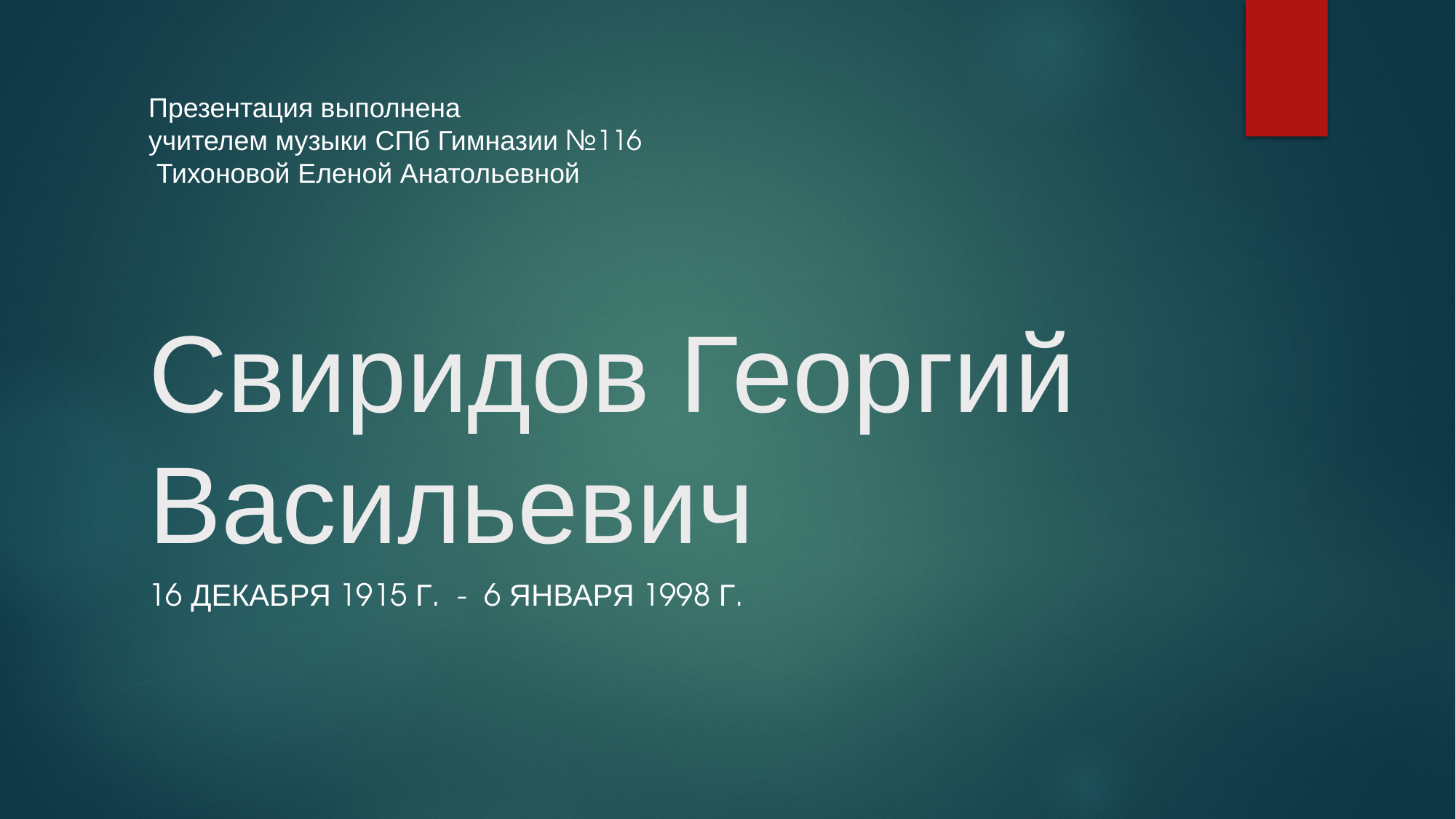

Презентация выполнена
учителем музыки СПб Гимназии №116
 Тихоновой Еленой Анатольевной

# Свиридов Георгий Васильевич
16 декабря 1915 г.  -  6 января 1998 г.